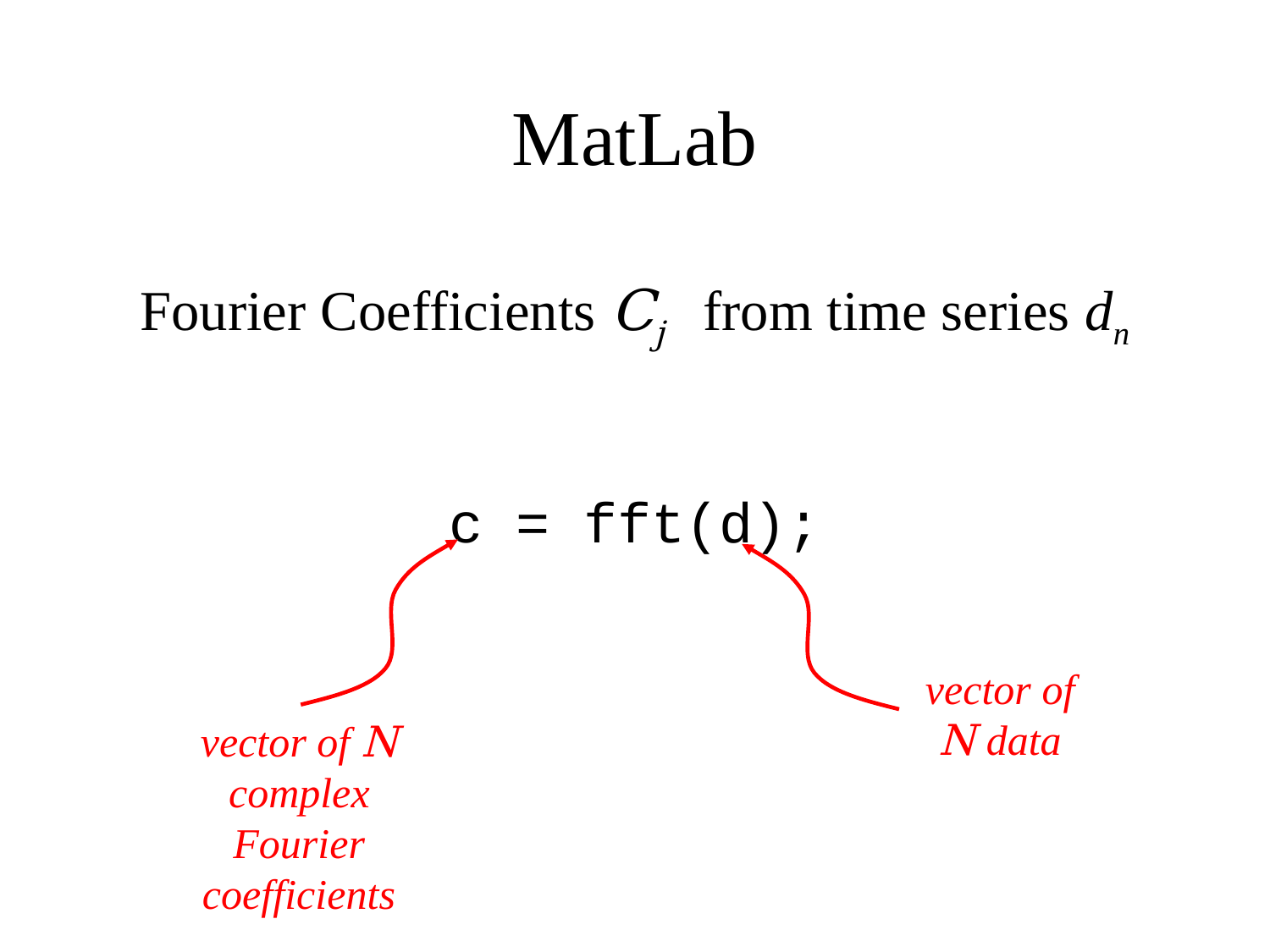

# MatLab Fourier Coefficients Cj   from time series dn c = fft(d);

vector of N data
vector of N complex Fourier coefficients